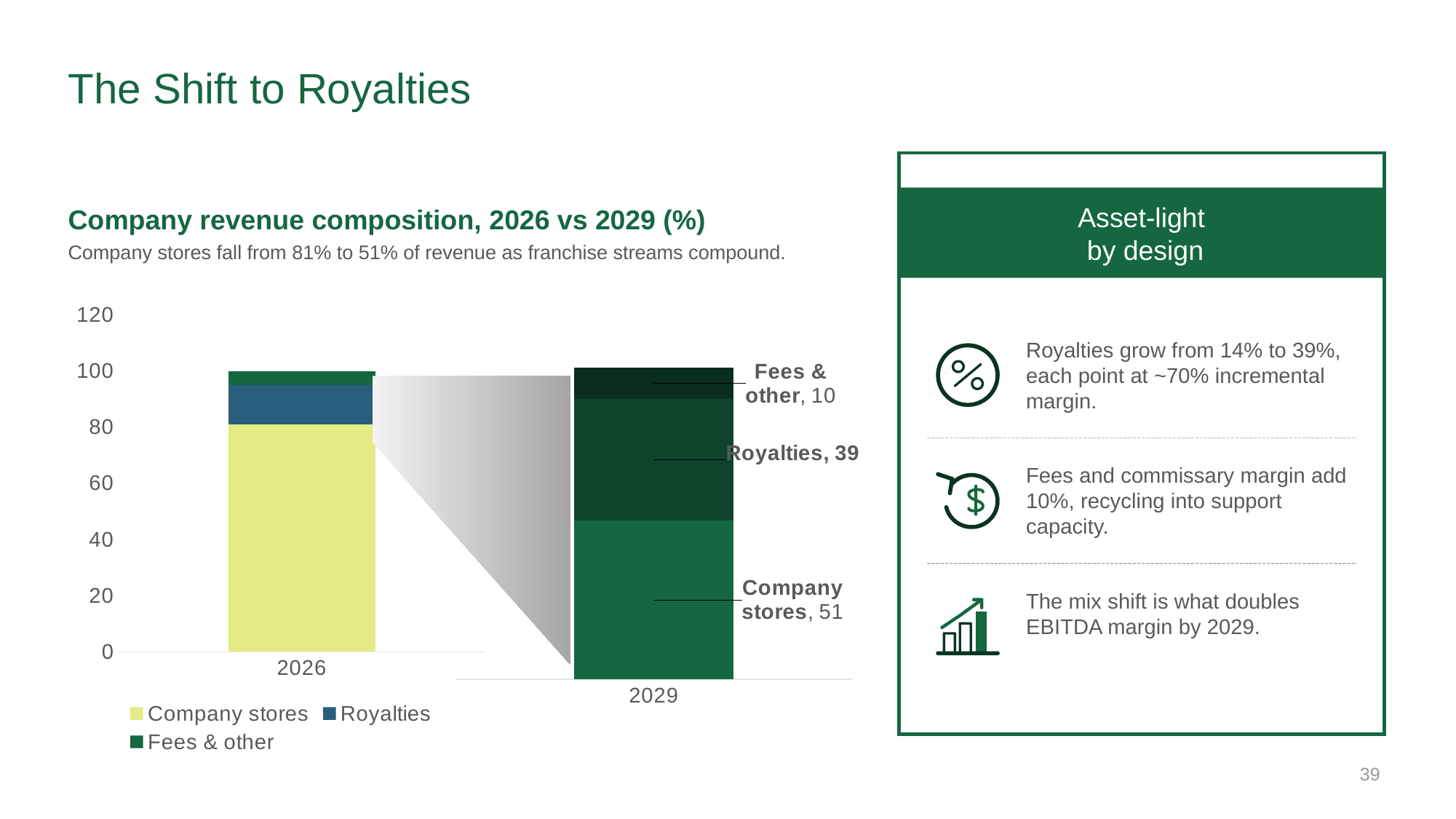

# The Shift to Royalties

Company revenue composition, 2026 vs 2029 (%)
Asset-light
 by design
Company stores fall from 81% to 51% of revenue as franchise streams compound.

### Chart

| Category | Company stores | Royalties | Fees & other |
|---|---|---|---|
| 2026 | 81.0 | 14.0 | 5.0 |

### Chart

| Category | Company stores | Royalties | Fees & other |
|---|---|---|---|
| 2029 | 51.0 | 39.0 | 10.0 |

Royalties grow from 14% to 39%, each point at ~70% incremental margin.

Fees and commissary margin add 10%, recycling into support capacity.

The mix shift is what doubles EBITDA margin by 2029.
39